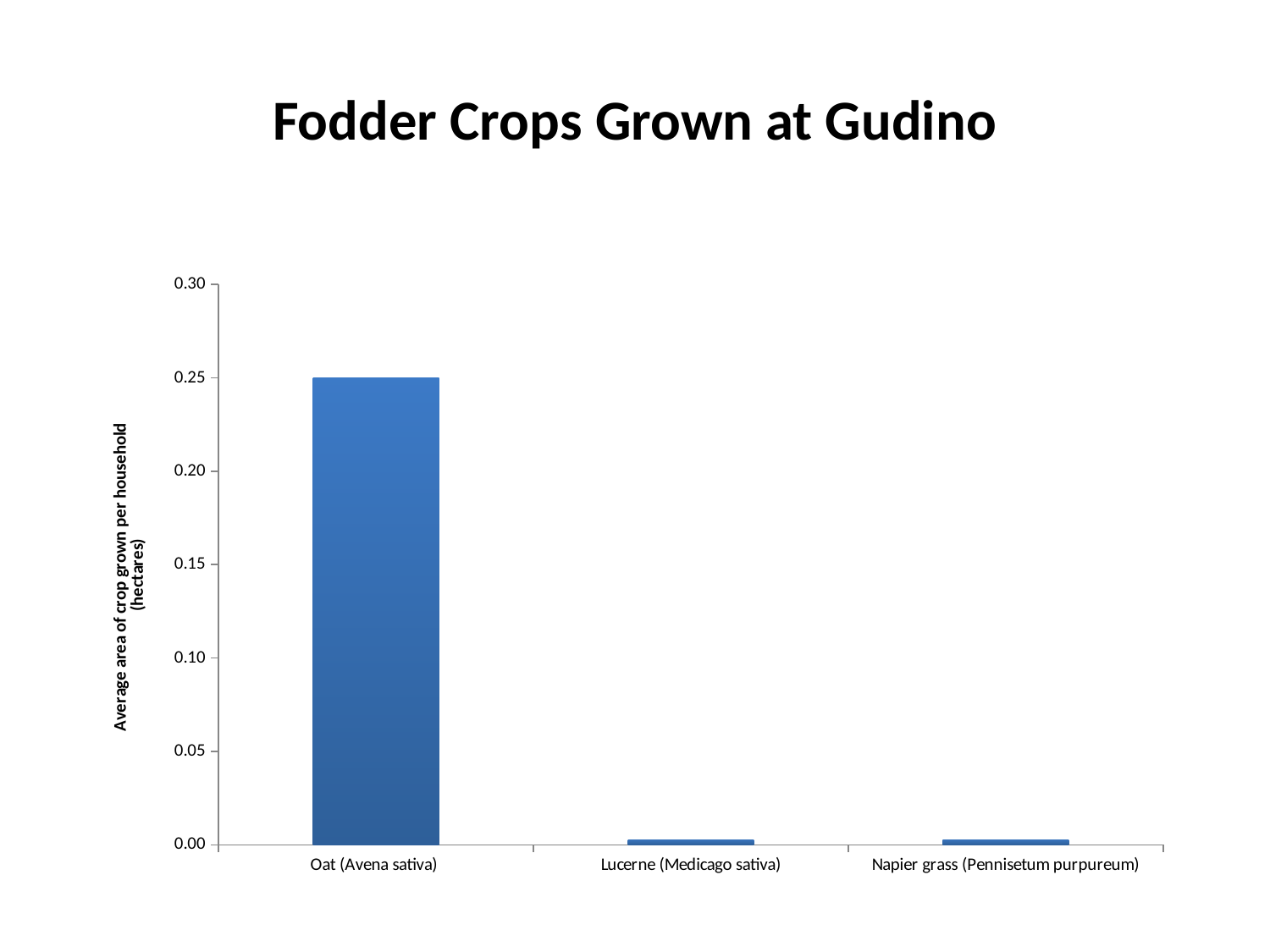

# Fodder Crops Grown at Gudino

### Chart:

| Category | Total |
|---|---|
| Oat (Avena sativa)  | 0.25 |
| Lucerne (Medicago sativa) | 0.0025 |
| Napier grass (Pennisetum purpureum) | 0.0025 |